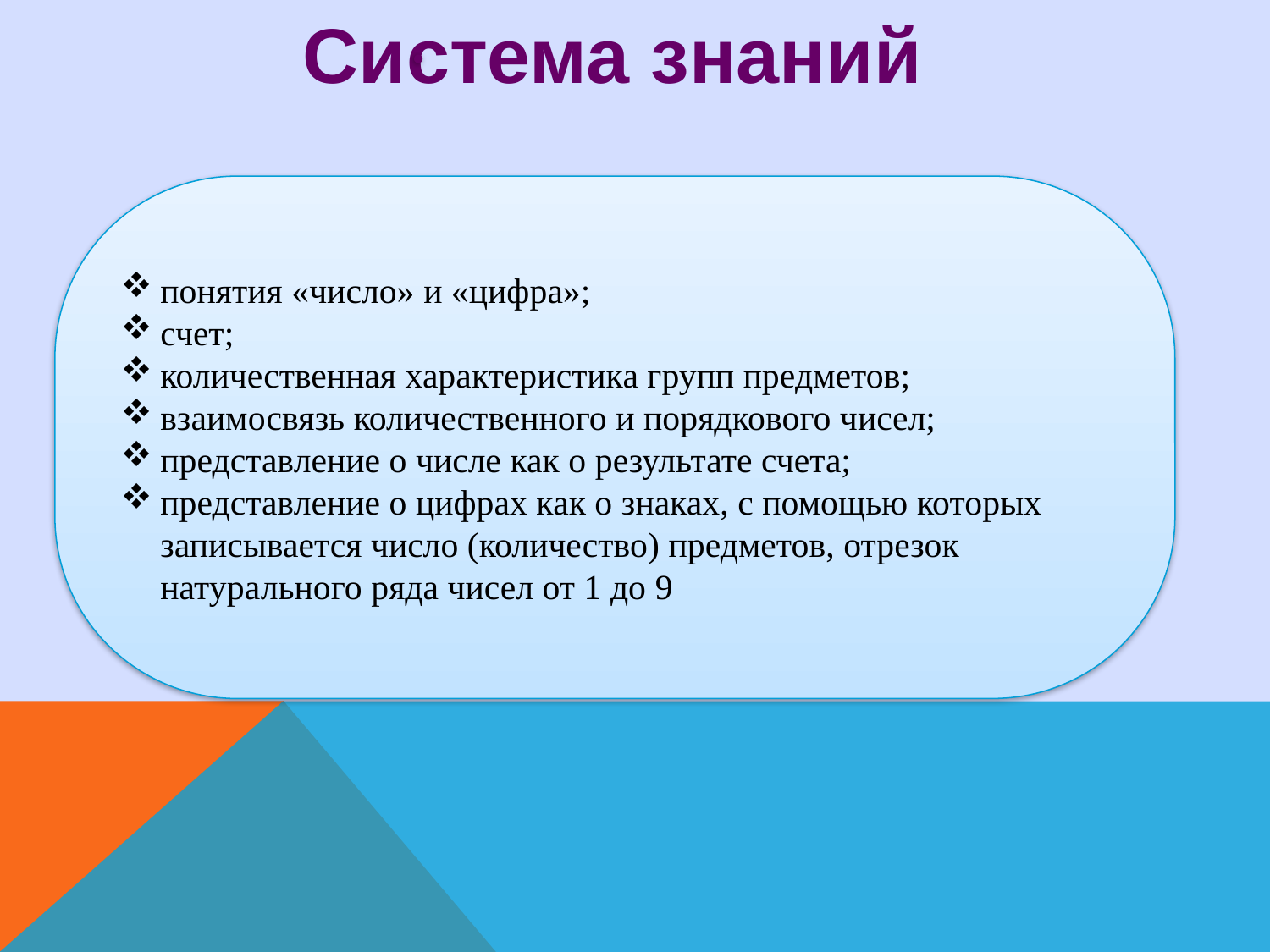

Система знаний

понятия «число» и «цифра»;
счет;
количественная характеристика групп предметов;
взаимосвязь количественного и порядкового чисел;
представление о числе как о результате счета;
представление о цифрах как о знаках, с помощью которых записывается число (количество) предметов, отрезок натурального ряда чисел от 1 до 9